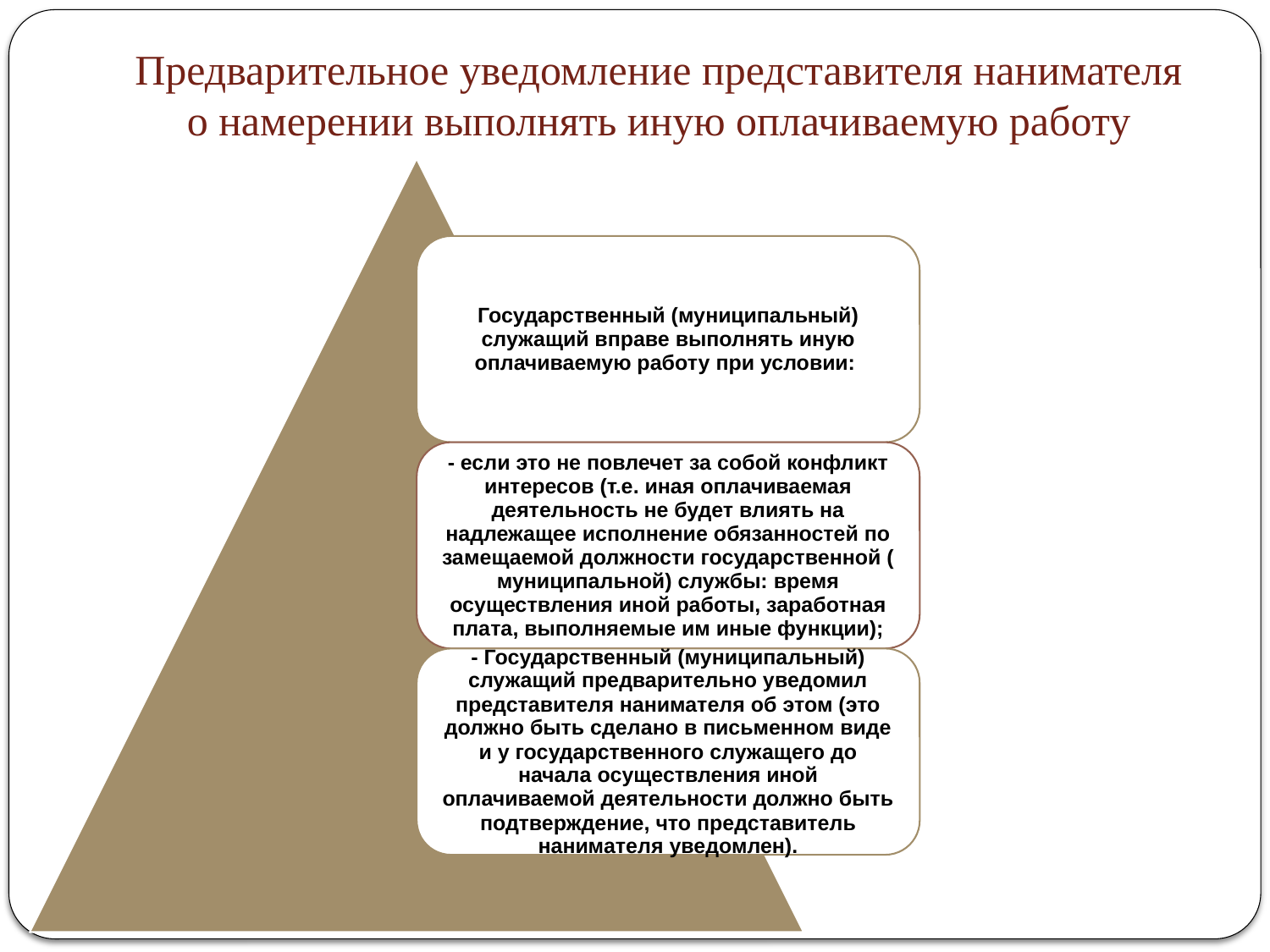

# Предварительное уведомление представителя нанимателя о намерении выполнять иную оплачиваемую работу
Государственный (муниципальный) служащий вправе выполнять иную оплачиваемую работу при условии:
- если это не повлечет за собой конфликт интересов (т.е. иная оплачиваемая деятельность не будет влиять на надлежащее исполнение обязанностей по замещаемой должности государственной ( муниципальной) службы: время осуществления иной работы, заработная плата, выполняемые им иные функции);
- Государственный (муниципальный) служащий предварительно уведомил представителя нанимателя об этом (это должно быть сделано в письменном виде и у государственного служащего до начала осуществления иной оплачиваемой деятельности должно быть подтверждение, что представитель нанимателя уведомлен).